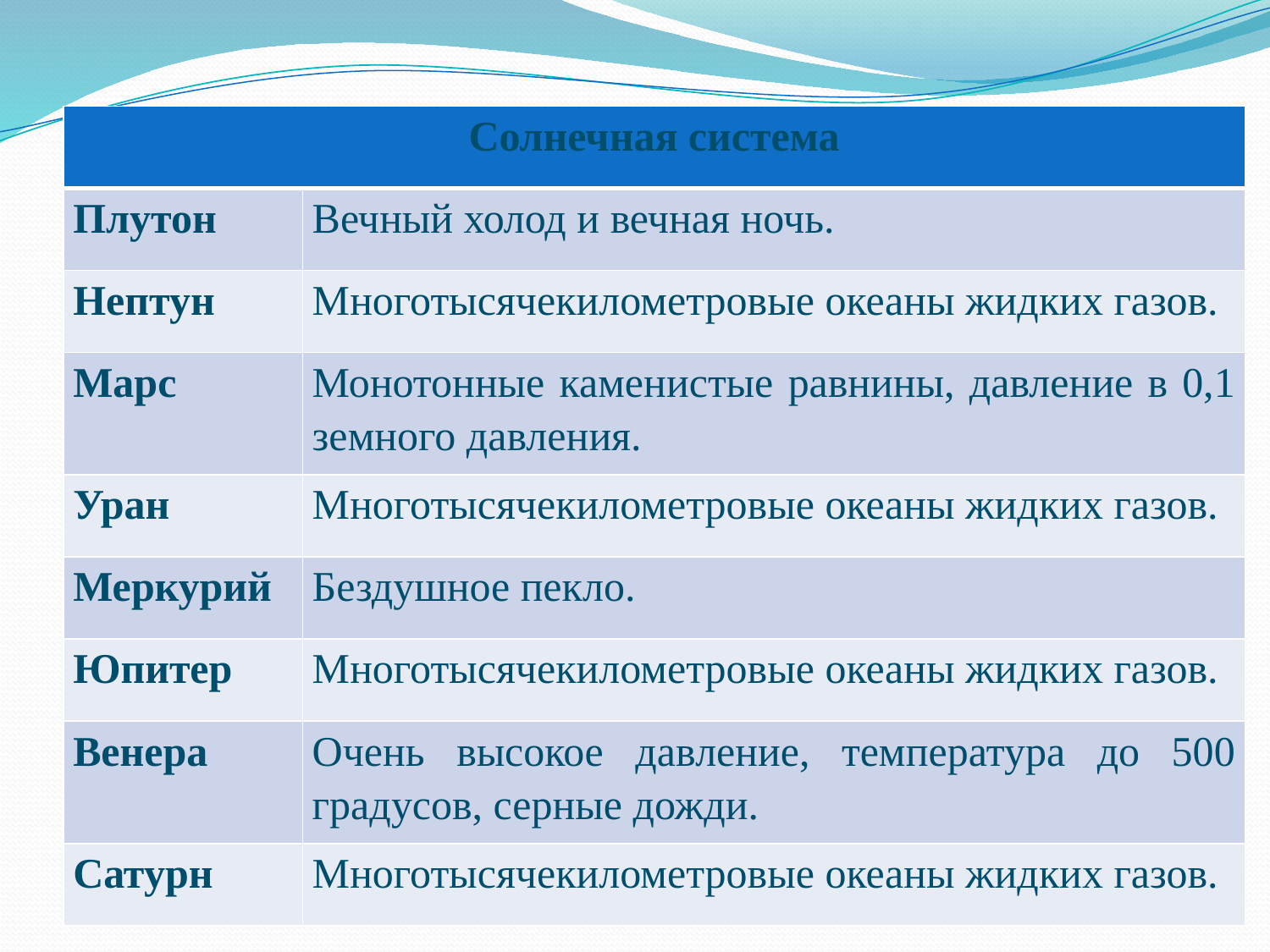

| Солнечная система |  |
| --- | --- |
| Плутон | Вечный холод и вечная ночь. |
| Нептун | Многотысячекилометровые океаны жидких газов. |
| Марс | Монотонные каменистые равнины, давление в 0,1 земного давления. |
| Уран | Многотысячекилометровые океаны жидких газов. |
| Меркурий | Бездушное пекло. |
| Юпитер | Многотысячекилометровые океаны жидких газов. |
| Венера | Очень высокое давление, температура до 500 градусов, серные дожди. |
| Сатурн | Многотысячекилометровые океаны жидких газов. |